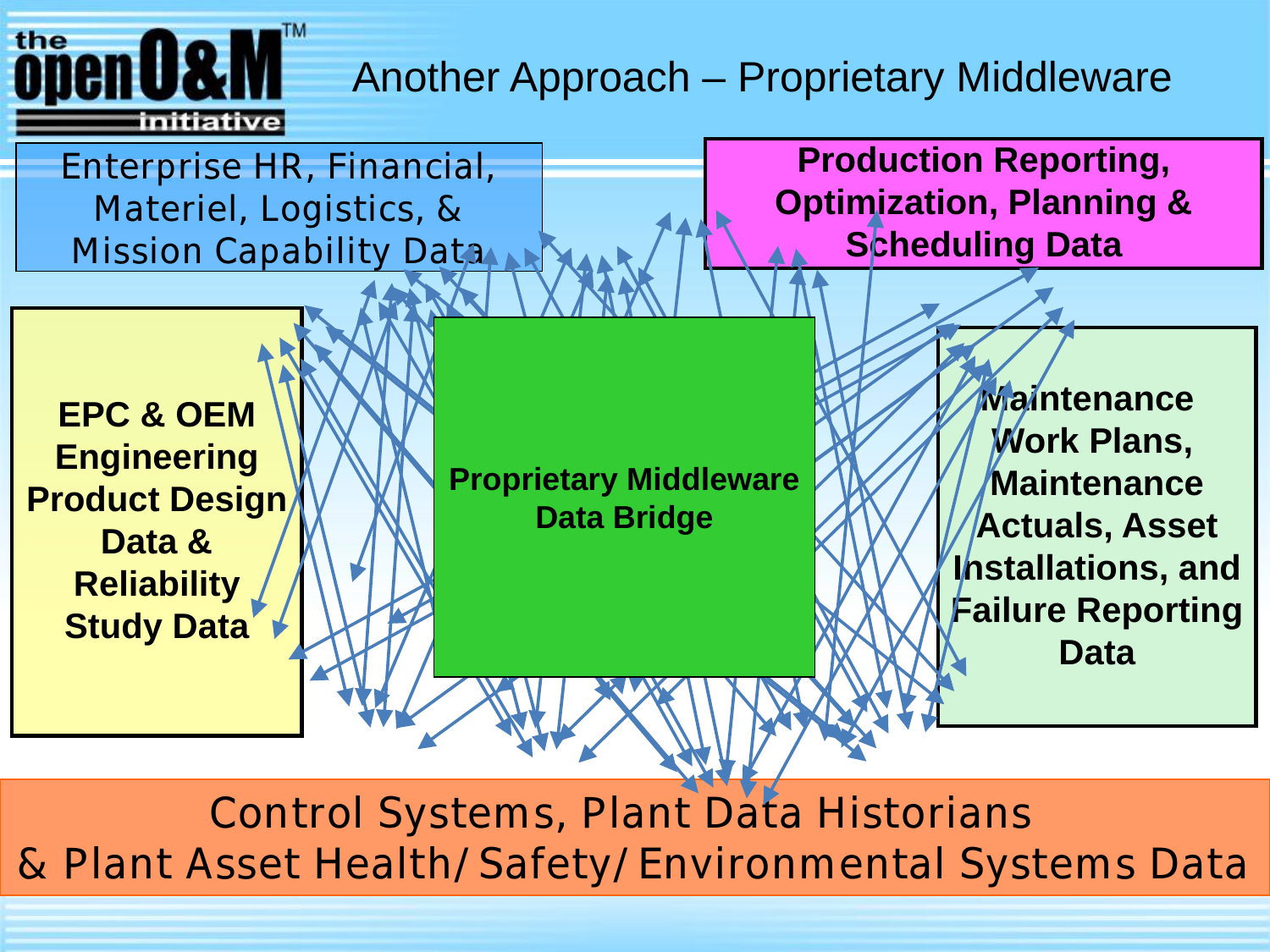

# Another Approach – Proprietary Middleware
Production Reporting, Optimization, Planning & Scheduling Data
Enterprise HR, Financial,
Materiel, Logistics, &
Mission Capability Data
EPC & OEM Engineering Product Design Data & Reliability Study Data
Proprietary Middleware
Data Bridge

Maintenance   Work Plans,  Maintenance Actuals, Asset Installations, and Failure Reporting Data
Serialized
Asset Registry & Lifecycle Configuration Management Data
Serialized
Asset Registry & Lifecycle Configuration Management Data
Control Systems, Plant Data Historians
& Plant Asset Health/Safety/Environmental Systems Data